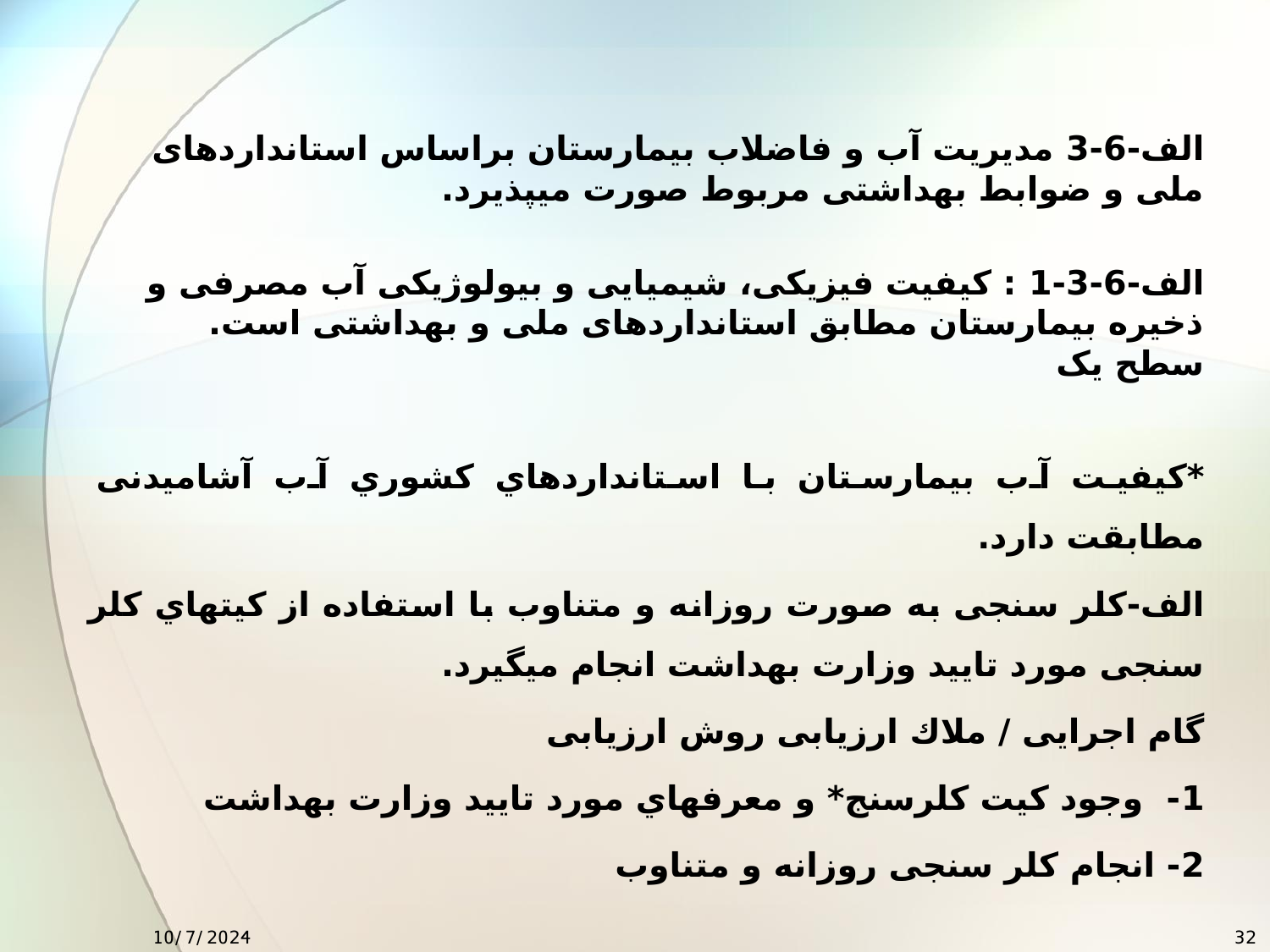

الف-6-3 مدیریت آب و فاضلاب بیمارستان براساس استانداردهای ملی و ضوابط بهداشتی مربوط صورت میپذیرد.

الف-6-3-1 : کیفیت فیزیکی، شیمیایی و بیولوژیکی آب مصرفی و ذخیره بیمارستان مطابق استانداردهای ملی و بهداشتی است. 	    سطح یک

*کیفیت آب بیمارستان با استانداردهاي کشوري آب آشامیدنی مطابقت دارد.
الف-کلر سنجی به صورت روزانه و متناوب با استفاده از کیتهاي کلر سنجی مورد تایید وزارت بهداشت انجام میگیرد.
گام اجرایی / ملاك ارزیابی روش ارزیابی
1-  وجود کیت کلرسنج* و معرفهاي مورد تایید وزارت بهداشت
2- انجام کلر سنجی روزانه و متناوب

10/7/2024
32